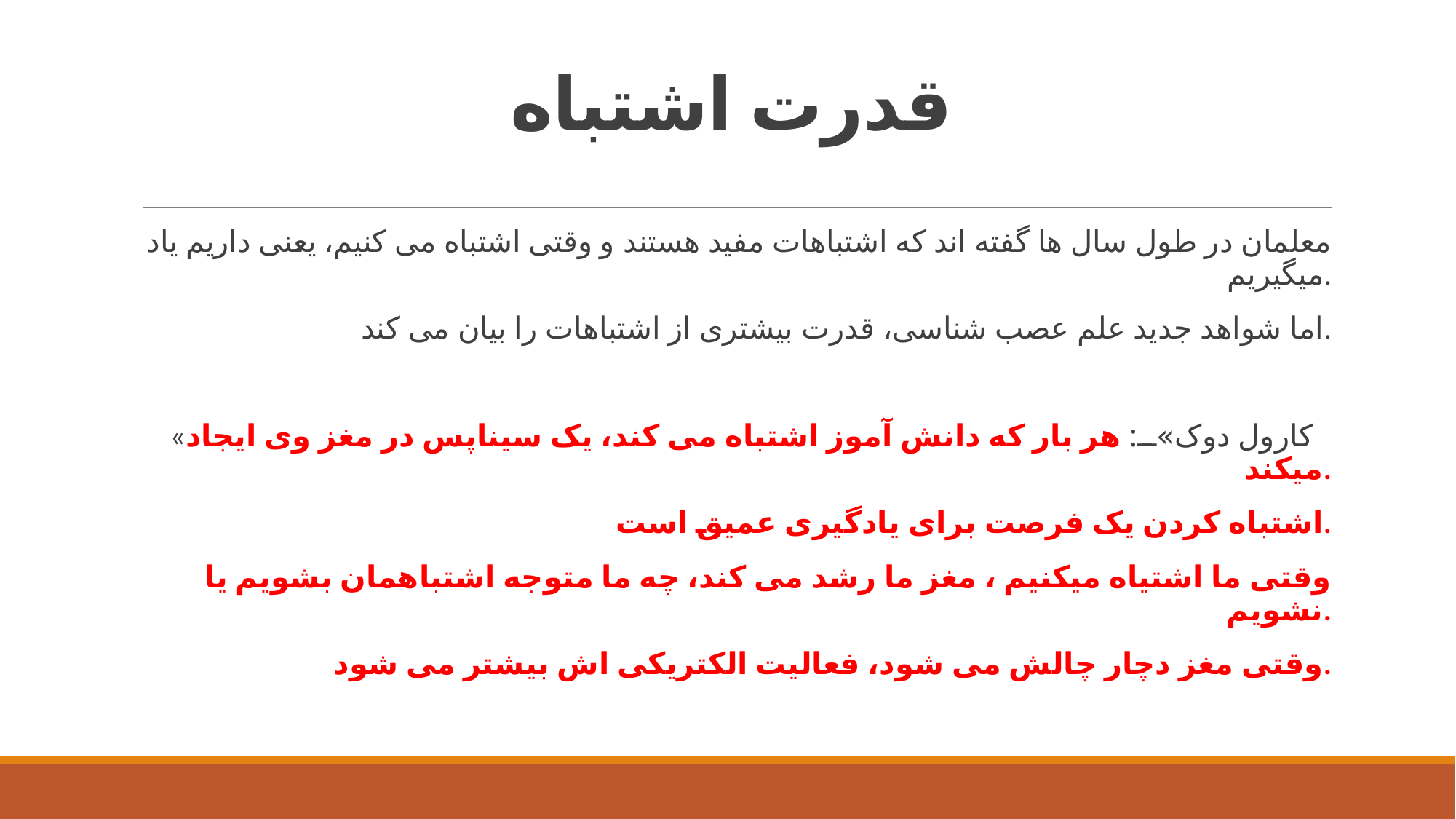

# قدرت اشتباه
معلمان در طول سال ها گفته اند که اشتباهات مفید هستند و وقتی اشتباه می کنیم، یعنی داریم یاد میگیریم.
اما شواهد جدید علم عصب شناسی، قدرت بیشتری از اشتباهات را بیان می کند.

«کارول دوک»: هر بار که دانش آموز اشتباه می کند، یک سیناپس در مغز وی ایجاد میکند.
اشتباه کردن یک فرصت برای یادگیری عمیق است.
وقتی ما اشتیاه میکنیم ، مغز ما رشد می کند، چه ما متوجه اشتباهمان بشویم یا نشویم.
وقتی مغز دچار چالش می شود، فعالیت الکتریکی اش بیشتر می شود.